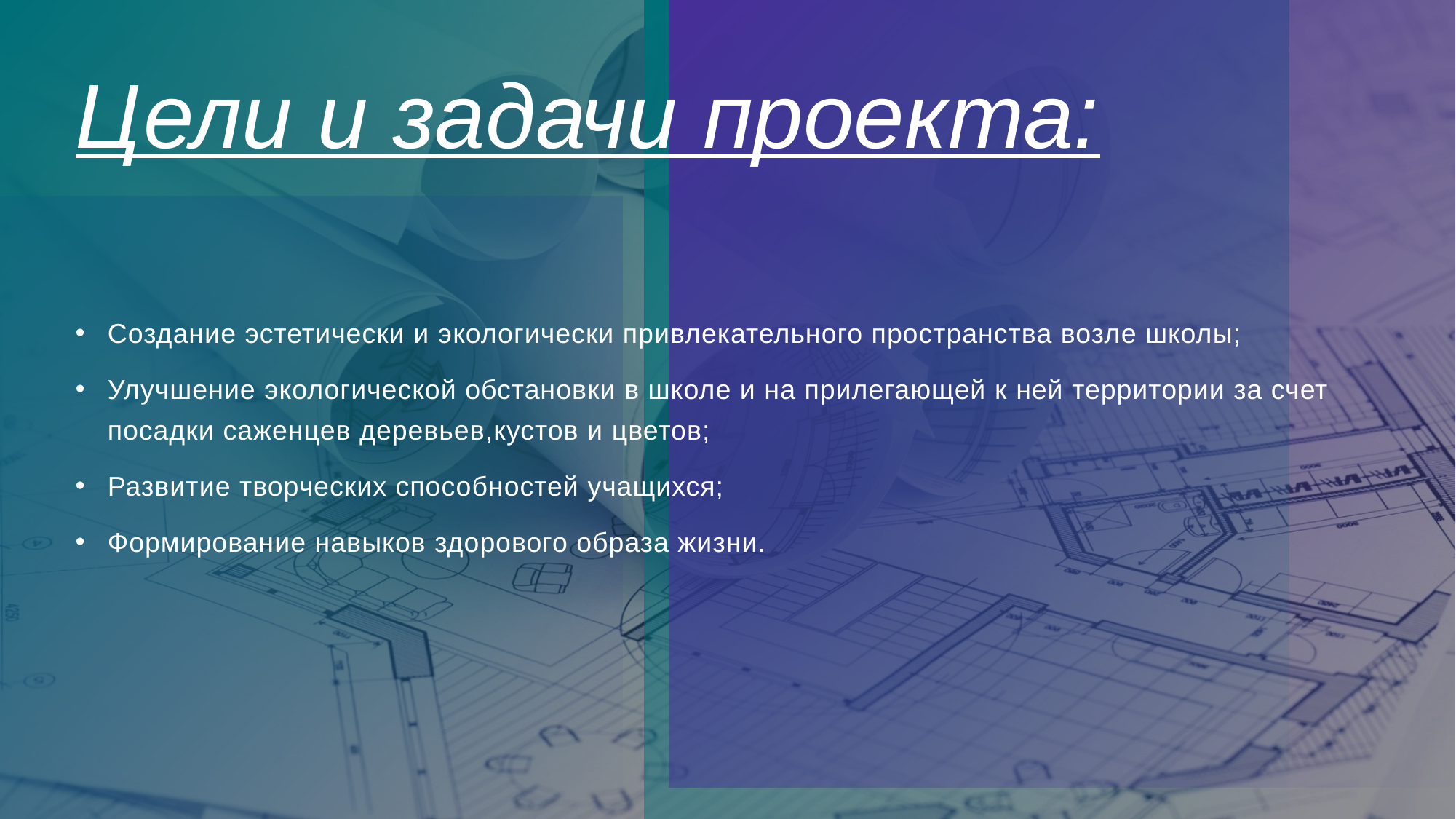

# Цели и задачи проекта:
Создание эстетически и экологически привлекательного пространства возле школы;
Улучшение экологической обстановки в школе и на прилегающей к ней территории за счет посадки саженцев деревьев,кустов и цветов;
Развитие творческих способностей учащихся;
Формирование навыков здорового образа жизни.